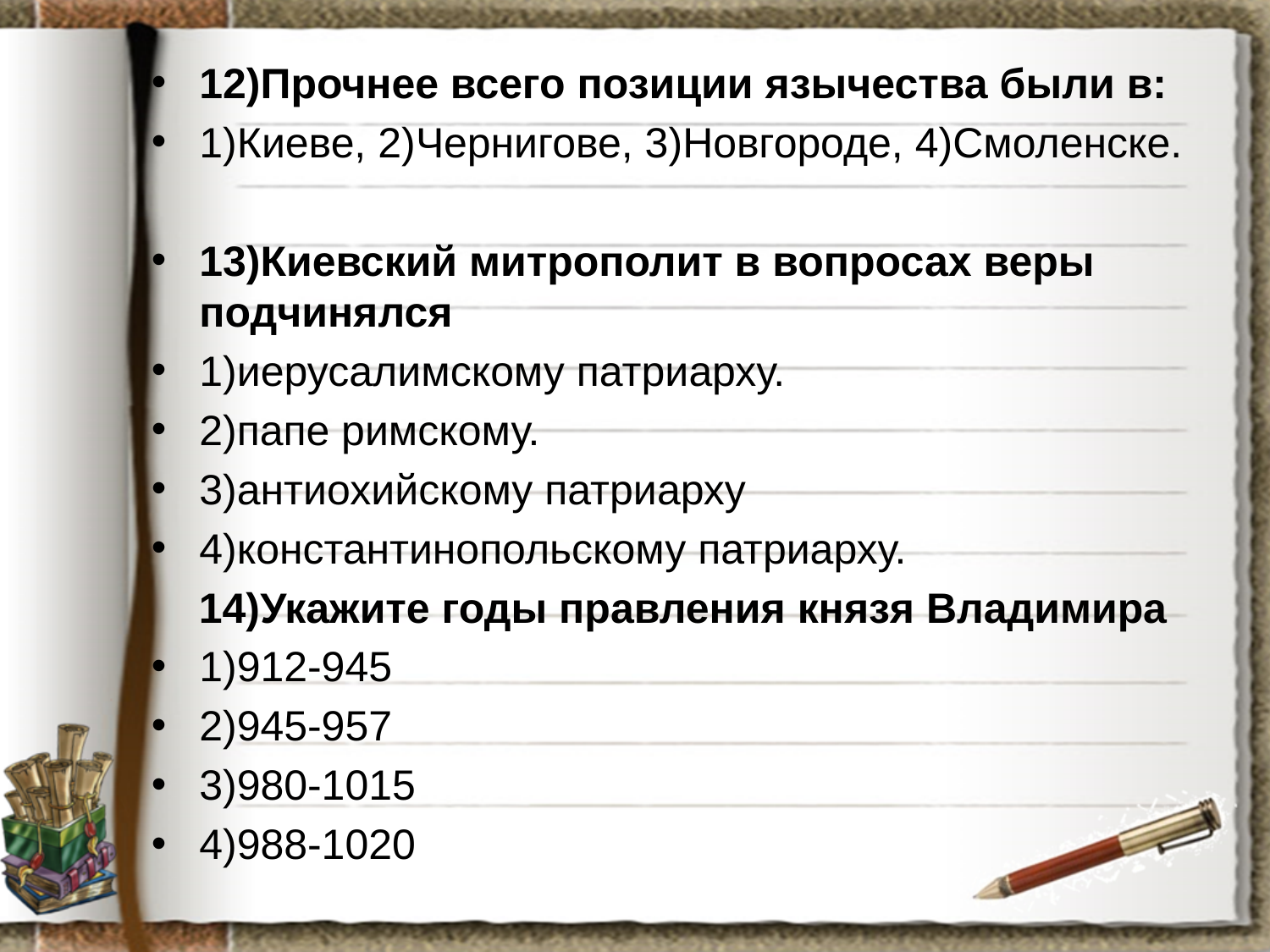

12)Прочнее всего позиции язычества были в:
1)Киеве, 2)Чернигове, 3)Новгороде, 4)Смоленске.

13)Киевский митрополит в вопросах веры подчинялся
1)иерусалимскому патриарху.
2)папе римскому.
3)антиохийскому патриарху
4)константинопольскому патриарху.
    14)Укажите годы правления князя Владимира
1)912-945
2)945-957
3)980-1015
4)988-1020